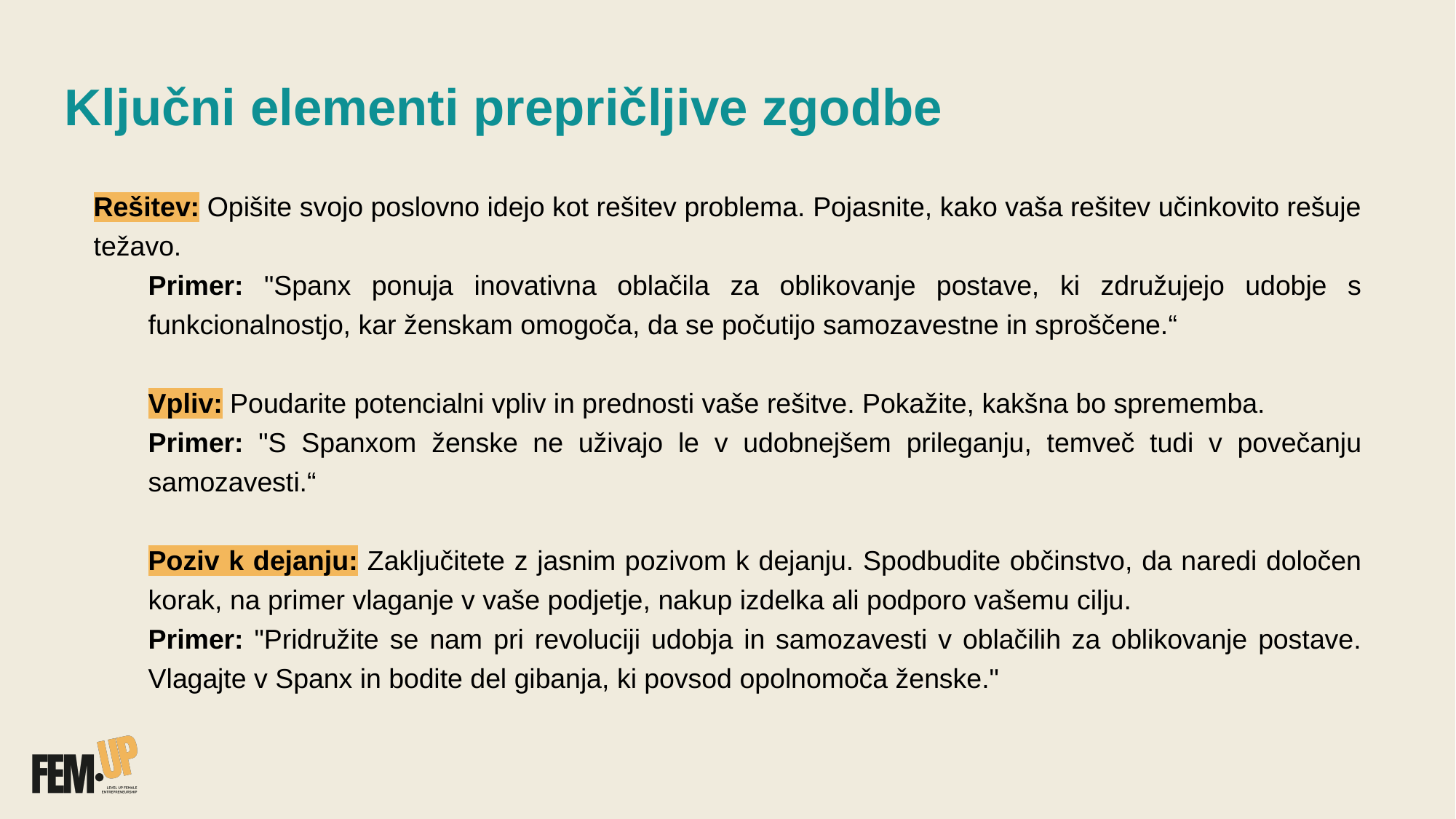

# Ključni elementi prepričljive zgodbe
Rešitev: Opišite svojo poslovno idejo kot rešitev problema. Pojasnite, kako vaša rešitev učinkovito rešuje težavo.
Primer: "Spanx ponuja inovativna oblačila za oblikovanje postave, ki združujejo udobje s funkcionalnostjo, kar ženskam omogoča, da se počutijo samozavestne in sproščene.“

Vpliv: Poudarite potencialni vpliv in prednosti vaše rešitve. Pokažite, kakšna bo sprememba.
Primer: "S Spanxom ženske ne uživajo le v udobnejšem prileganju, temveč tudi v povečanju samozavesti.“

Poziv k dejanju: Zaključitete z jasnim pozivom k dejanju. Spodbudite občinstvo, da naredi določen korak, na primer vlaganje v vaše podjetje, nakup izdelka ali podporo vašemu cilju.
Primer: "Pridružite se nam pri revoluciji udobja in samozavesti v oblačilih za oblikovanje postave. Vlagajte v Spanx in bodite del gibanja, ki povsod opolnomoča ženske."